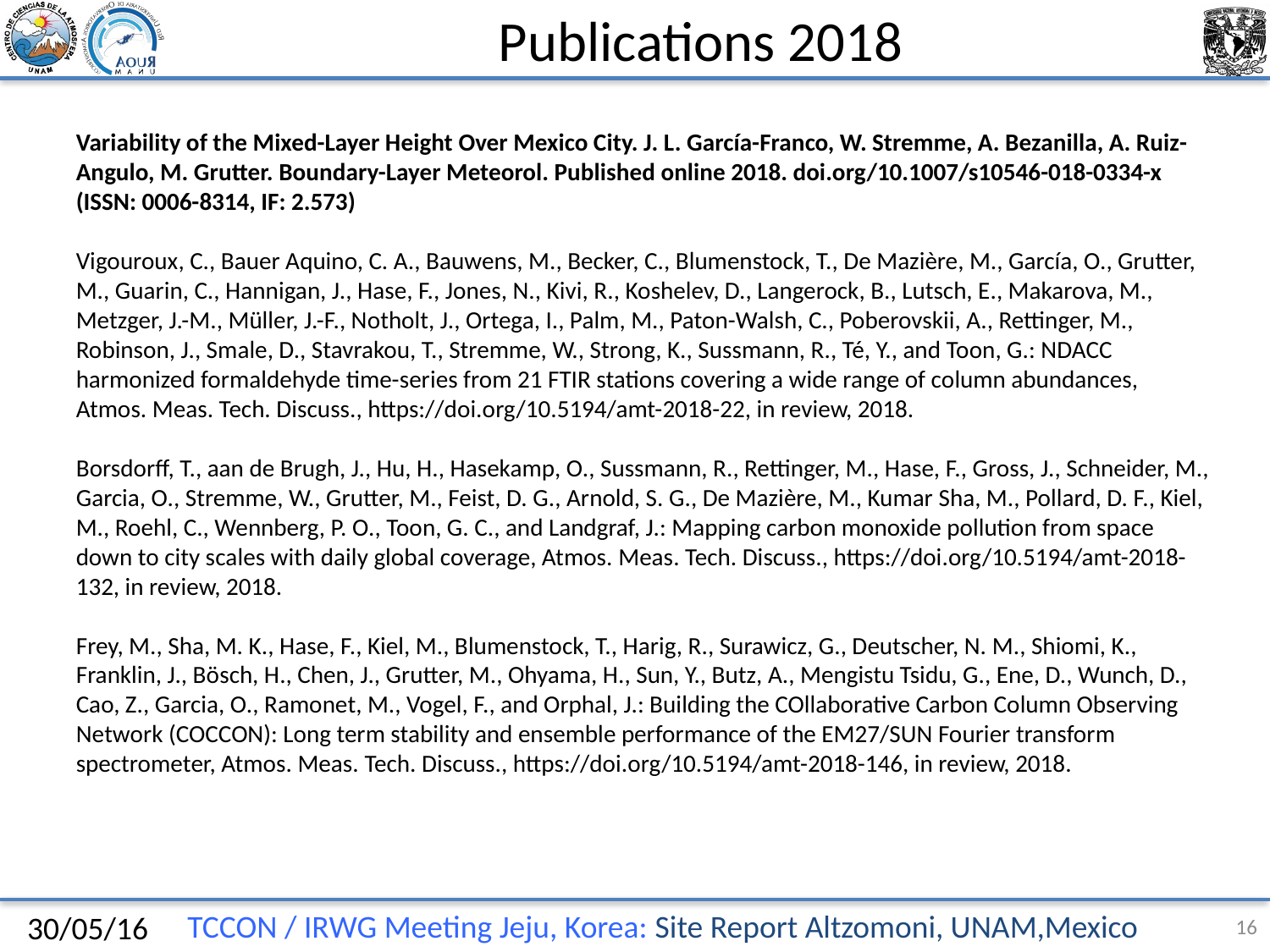

# Publications 2018

Variability of the Mixed-Layer Height Over Mexico City. J. L. García-Franco, W. Stremme, A. Bezanilla, A. Ruiz-Angulo, M. Grutter. Boundary-Layer Meteorol. Published online 2018. doi.org/10.1007/s10546-018-0334-x (ISSN: 0006-8314, IF: 2.573)

Vigouroux, C., Bauer Aquino, C. A., Bauwens, M., Becker, C., Blumenstock, T., De Mazière, M., García, O., Grutter, M., Guarin, C., Hannigan, J., Hase, F., Jones, N., Kivi, R., Koshelev, D., Langerock, B., Lutsch, E., Makarova, M., Metzger, J.-M., Müller, J.-F., Notholt, J., Ortega, I., Palm, M., Paton-Walsh, C., Poberovskii, A., Rettinger, M., Robinson, J., Smale, D., Stavrakou, T., Stremme, W., Strong, K., Sussmann, R., Té, Y., and Toon, G.: NDACC harmonized formaldehyde time-series from 21 FTIR stations covering a wide range of column abundances, Atmos. Meas. Tech. Discuss., https://doi.org/10.5194/amt-2018-22, in review, 2018.

Borsdorff, T., aan de Brugh, J., Hu, H., Hasekamp, O., Sussmann, R., Rettinger, M., Hase, F., Gross, J., Schneider, M., Garcia, O., Stremme, W., Grutter, M., Feist, D. G., Arnold, S. G., De Mazière, M., Kumar Sha, M., Pollard, D. F., Kiel, M., Roehl, C., Wennberg, P. O., Toon, G. C., and Landgraf, J.: Mapping carbon monoxide pollution from space down to city scales with daily global coverage, Atmos. Meas. Tech. Discuss., https://doi.org/10.5194/amt-2018-132, in review, 2018.

Frey, M., Sha, M. K., Hase, F., Kiel, M., Blumenstock, T., Harig, R., Surawicz, G., Deutscher, N. M., Shiomi, K., Franklin, J., Bösch, H., Chen, J., Grutter, M., Ohyama, H., Sun, Y., Butz, A., Mengistu Tsidu, G., Ene, D., Wunch, D., Cao, Z., Garcia, O., Ramonet, M., Vogel, F., and Orphal, J.: Building the COllaborative Carbon Column Observing Network (COCCON): Long term stability and ensemble performance of the EM27/SUN Fourier transform spectrometer, Atmos. Meas. Tech. Discuss., https://doi.org/10.5194/amt-2018-146, in review, 2018.

                       TCCON / IRWG Meeting Jeju, Korea: Site Report Altzomoni, UNAM,Mexico
30/05/16
16